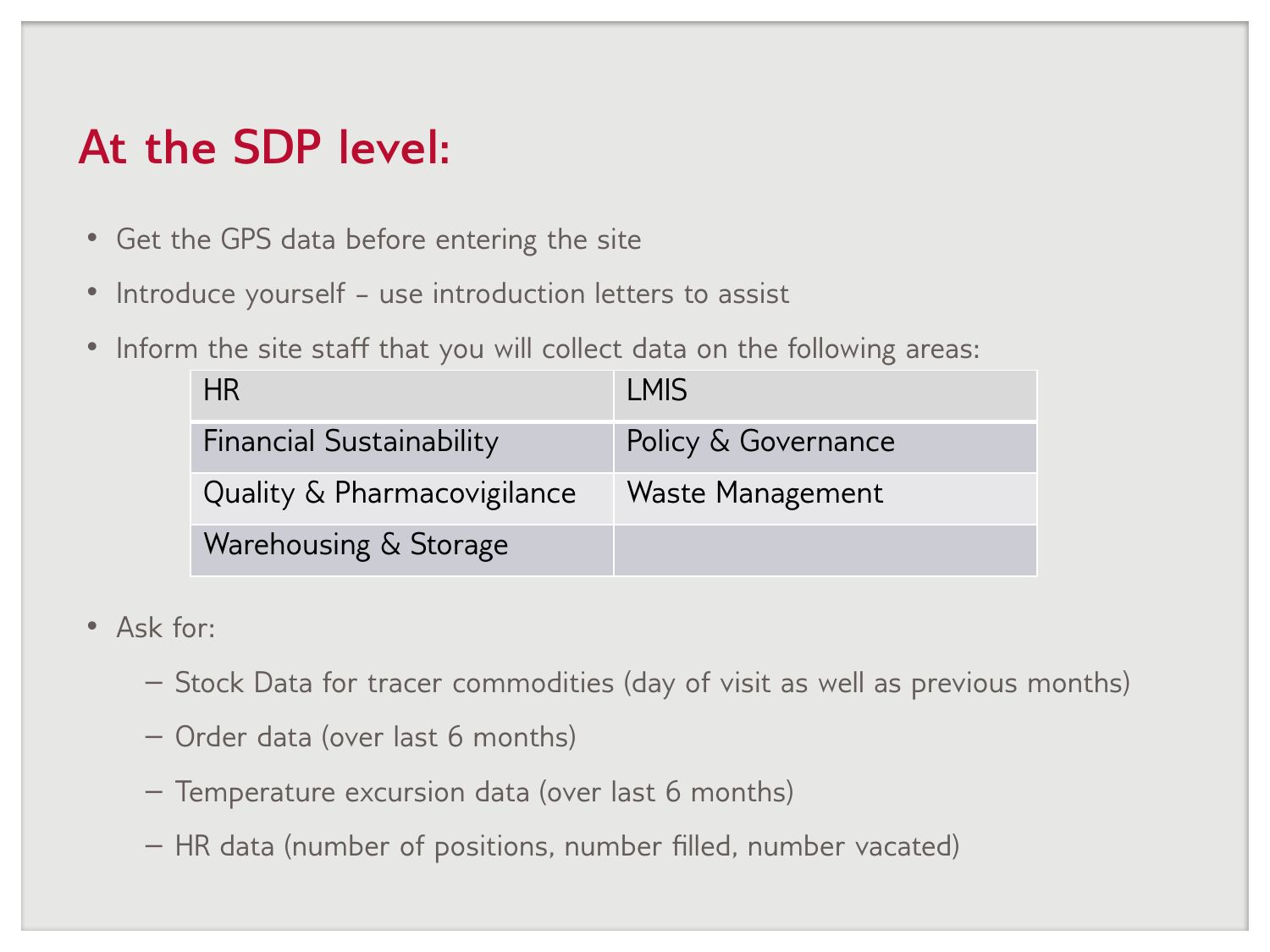

# At the SDP level:

Get the GPS data before entering the site
Introduce yourself – use introduction letters to assist
Inform the site staff that you will collect data on the following areas:

Ask for:
Stock Data for tracer commodities (day of visit as well as previous months)
Order data (over last 6 months)
Temperature excursion data (over last 6 months)
HR data (number of positions, number filled, number vacated)
| HR | LMIS |
| --- | --- |
| Financial Sustainability | Policy & Governance |
| Quality & Pharmacovigilance | Waste Management |
| Warehousing & Storage |  |